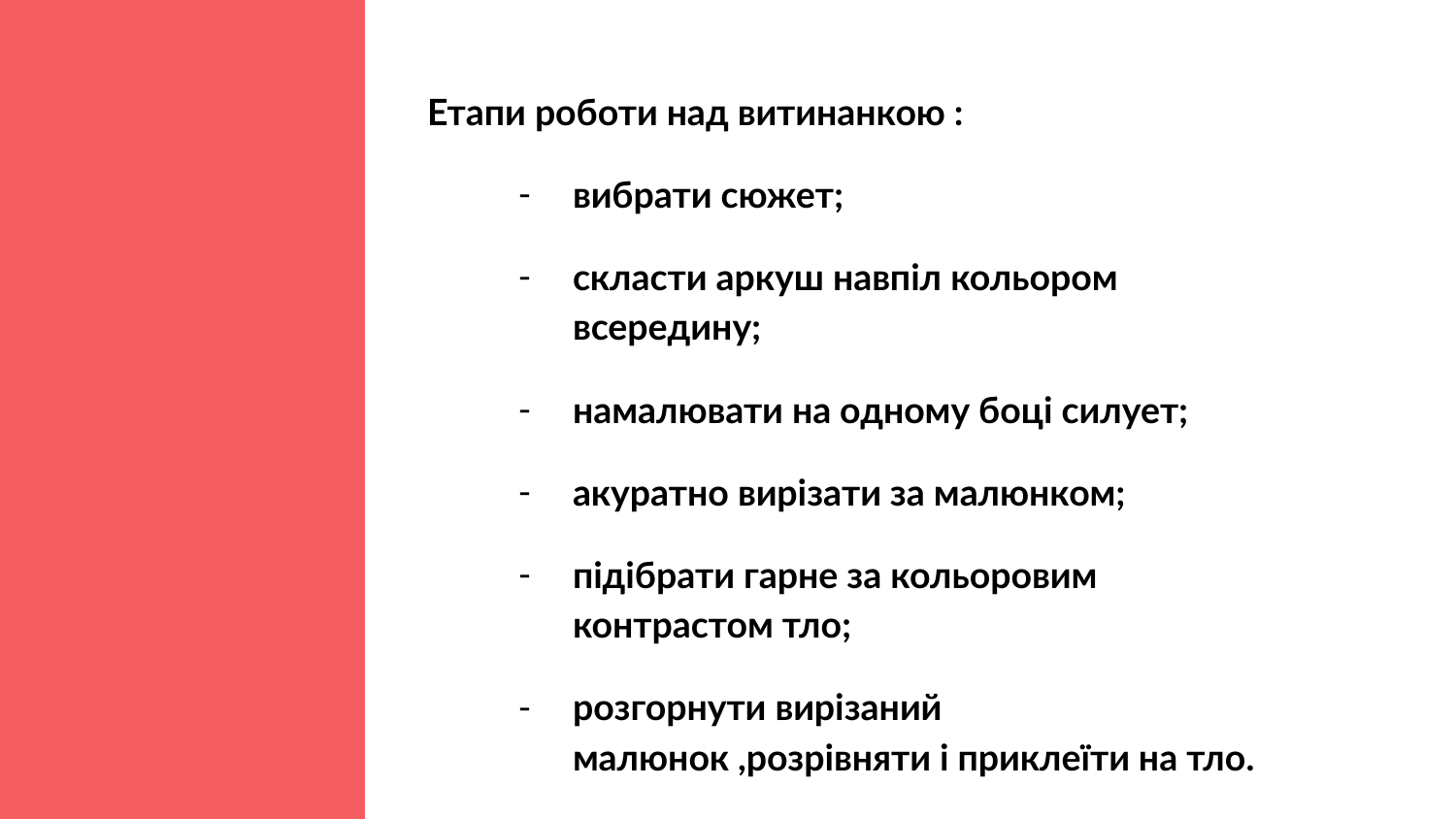

Етапи роботи над витинанкою :
вибрати сюжет;
скласти аркуш навпіл кольором всередину;
намалювати на одному боці силует;
акуратно вирізати за малюнком;
підібрати гарне за кольоровим  контрастом тло;
розгорнути вирізаний  малюнок ,розрівняти і приклеїти на тло.